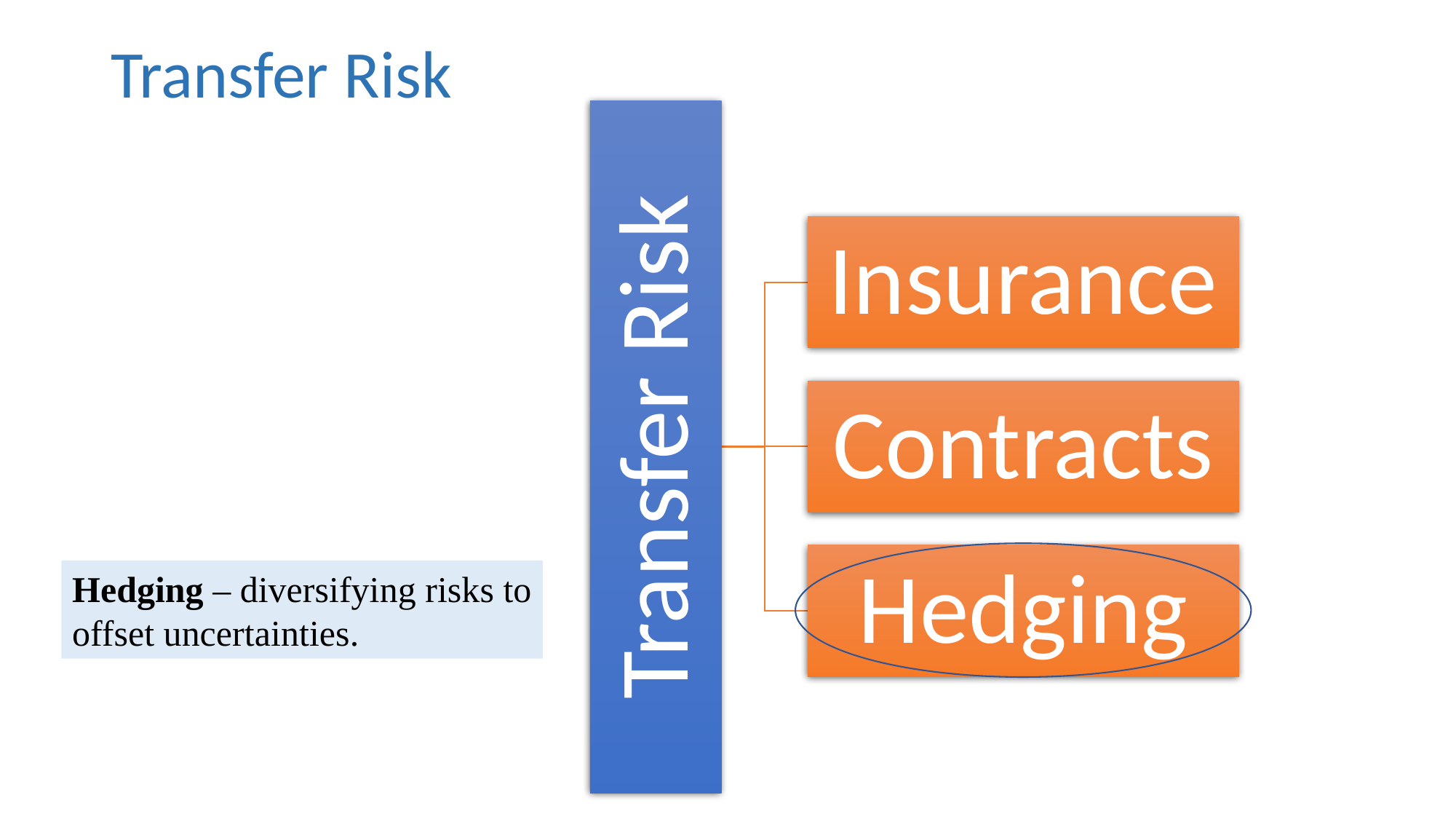

# Transfer Risk

Transfer Risk
Insurance
Contracts
Hedging

Hedging – diversifying risks to offset uncertainties.